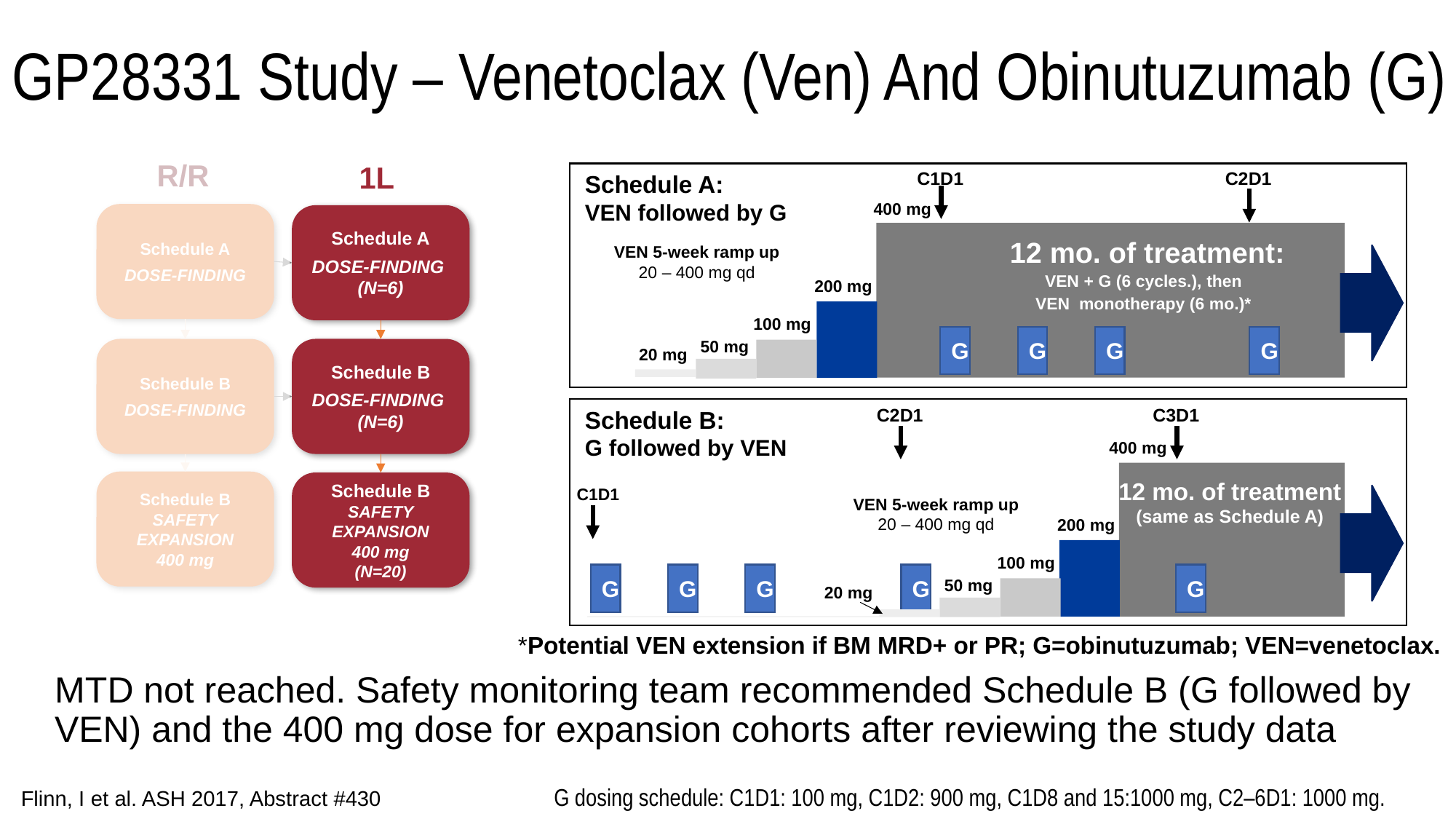

# GP28331 Study – Venetoclax (Ven) And Obinutuzumab (G)
R/R
1L

Schedule A:
VEN followed by G

C1D1
C2D1
400 mg
Schedule A
DOSE-FINDING
Schedule A
DOSE-FINDING
(N=6)

 12 mo. of treatment:
VEN + G (6 cycles.), then
VEN  monotherapy (6 mo.)*

VEN 5-week ramp up
20 – 400 mg qd

200 mg

100 mg
G
G
G
G
50 mg
20 mg
Schedule B
DOSE-FINDING
Schedule B
DOSE-FINDING
(N=6)

Schedule B:
G followed by VEN
C2D1
C3D1
400 mg

12 mo. of treatment (same as Schedule A)
Schedule B
SAFETY EXPANSION
400 mg
Schedule B
SAFETY EXPANSION
400 mg
(N=20)
C1D1

VEN 5-week ramp up
20 – 400 mg qd
200 mg

100 mg
G
G
G
G
G
50 mg
20 mg

*Potential VEN extension if BM MRD+ or PR; G=obinutuzumab; VEN=venetoclax.
MTD not reached. Safety monitoring team recommended Schedule B (G followed by VEN) and the 400 mg dose for expansion cohorts after reviewing the study data
G dosing schedule: C1D1: 100 mg, C1D2: 900 mg, C1D8 and 15:1000 mg, C2–6D1: 1000 mg.
Flinn, I et al. ASH 2017, Abstract #430